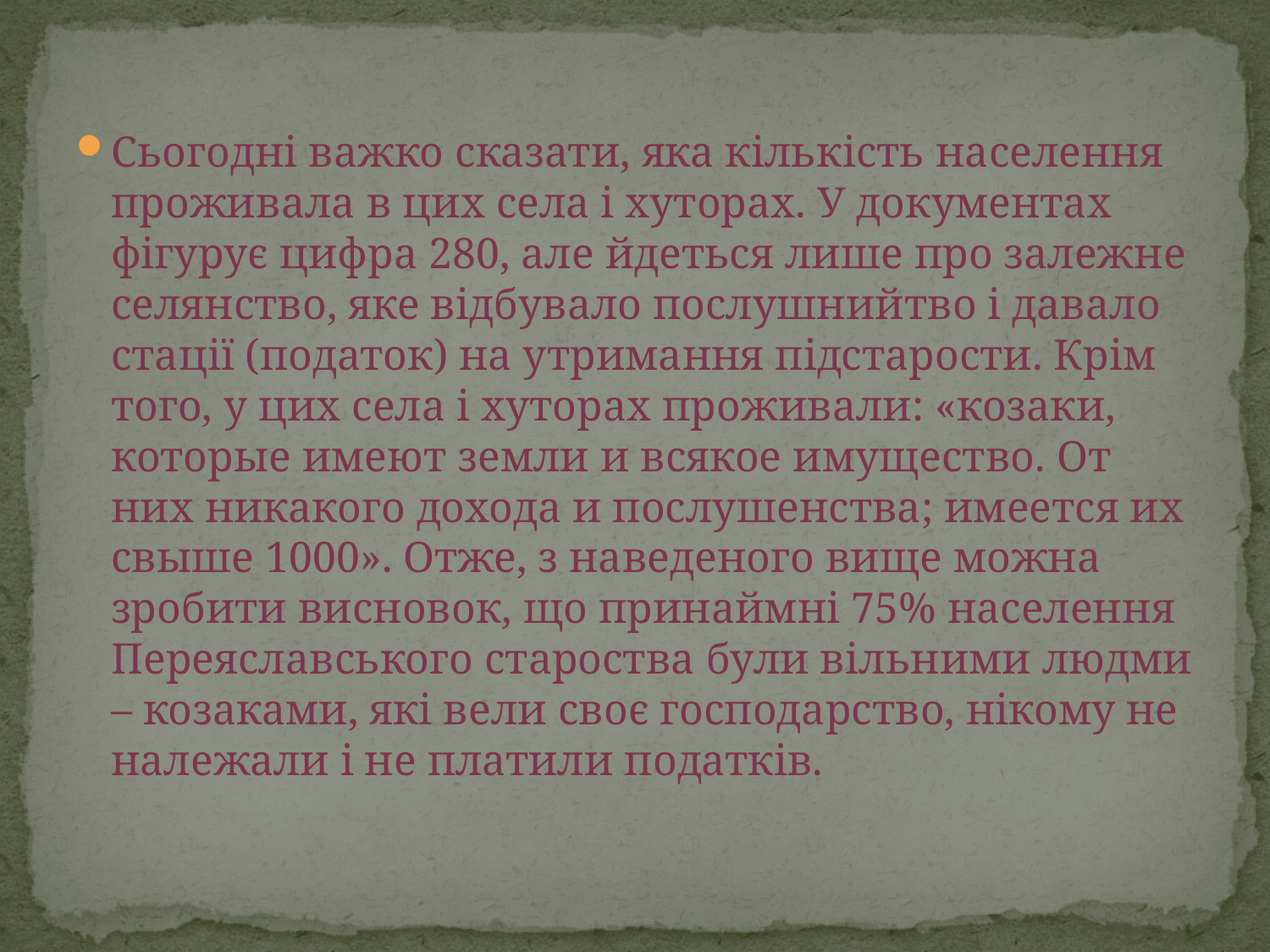

#
Сьогодні важко сказати, яка кількість населення проживала в цих села і хуторах. У документах фігурує цифра 280, але йдеться лише про залежне селянство, яке відбувало послушнийтво і давало стації (податок) на утримання підстарости. Крім того, у цих села і хуторах проживали: «козаки, которые имеют земли и всякое имущество. От них никакого дохода и послушенства; имеется их свыше 1000». Отже, з наведеного вище можна зробити висновок, що принаймні 75% населення Переяславського староства були вільними людми – козаками, які вели своє господарство, нікому не належали і не платили податків.